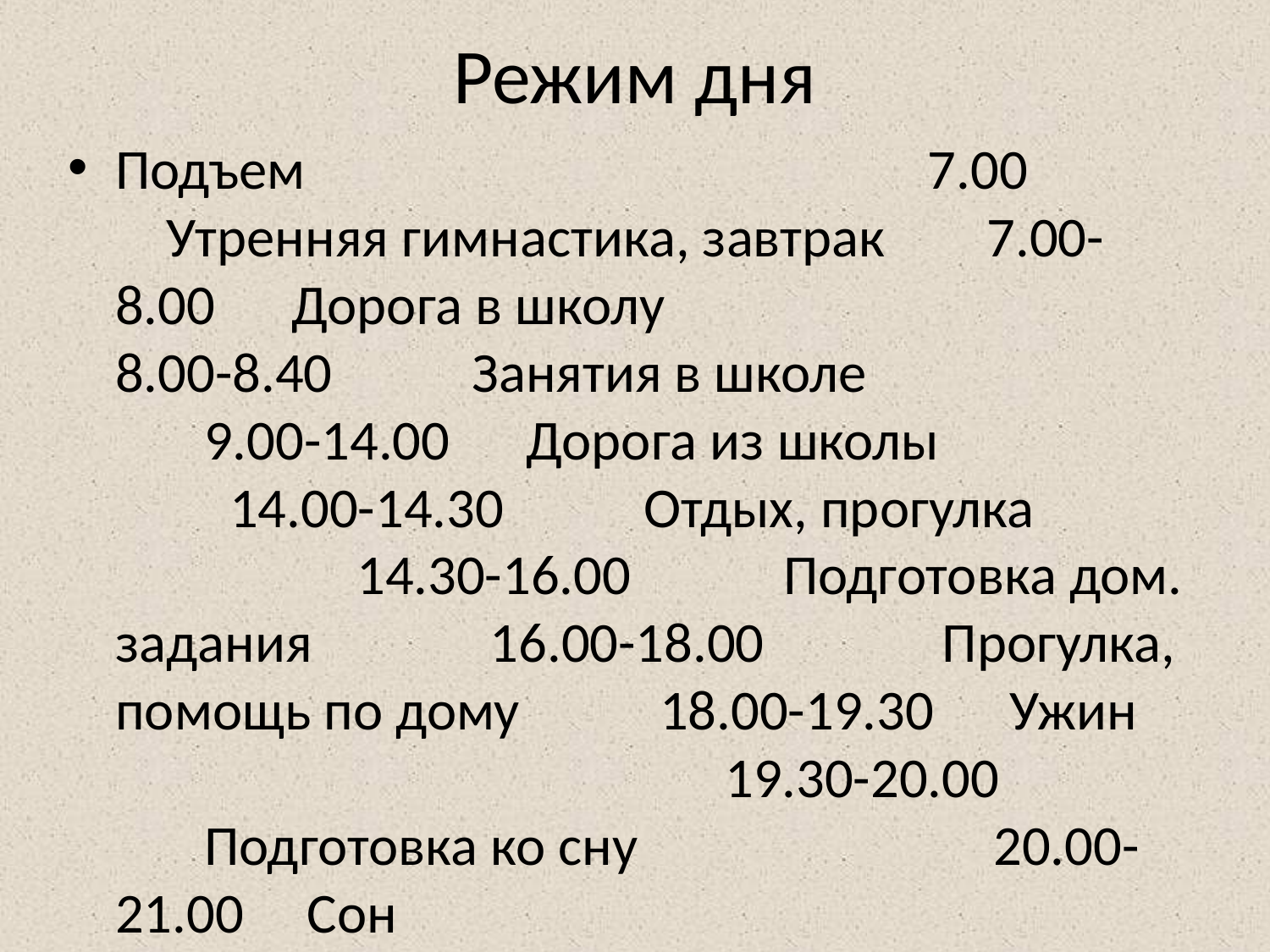

# Режим дня
Подъем                                                 7.00                 Утренняя гимнастика, завтрак        7.00-8.00      Дорога в школу                                   8.00-8.40           Занятия в школе                                 9.00-14.00      Дорога из школы                             14.00-14.30           Отдых, прогулка                               14.30-16.00            Подготовка дом. задания              16.00-18.00              Прогулка, помощь по дому           18.00-19.30      Ужин                                                    19.30-20.00                      Подготовка ко сну                            20.00-21.00     Сон                                                      21.00